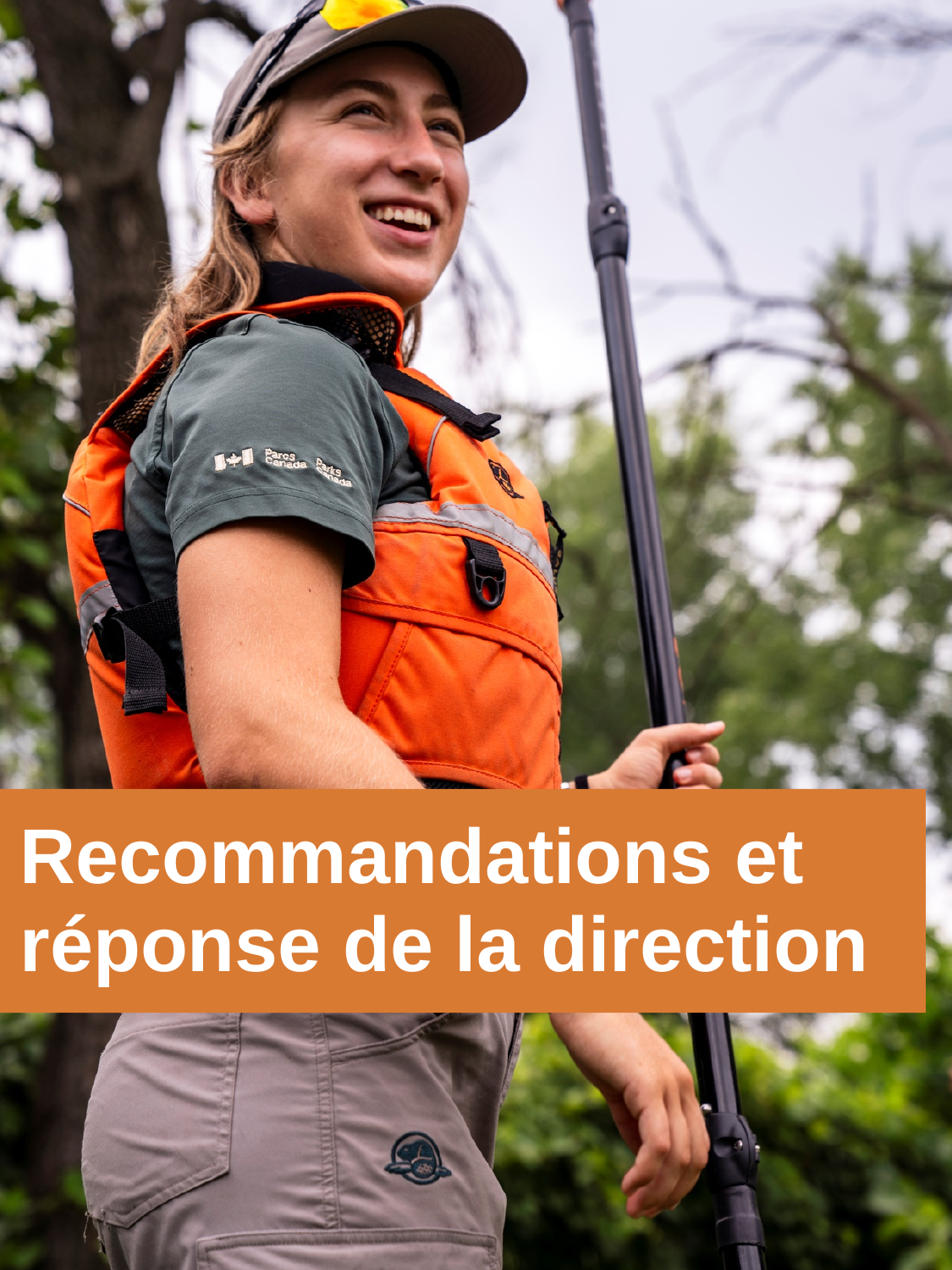

# Recommandations et réponse de la direction